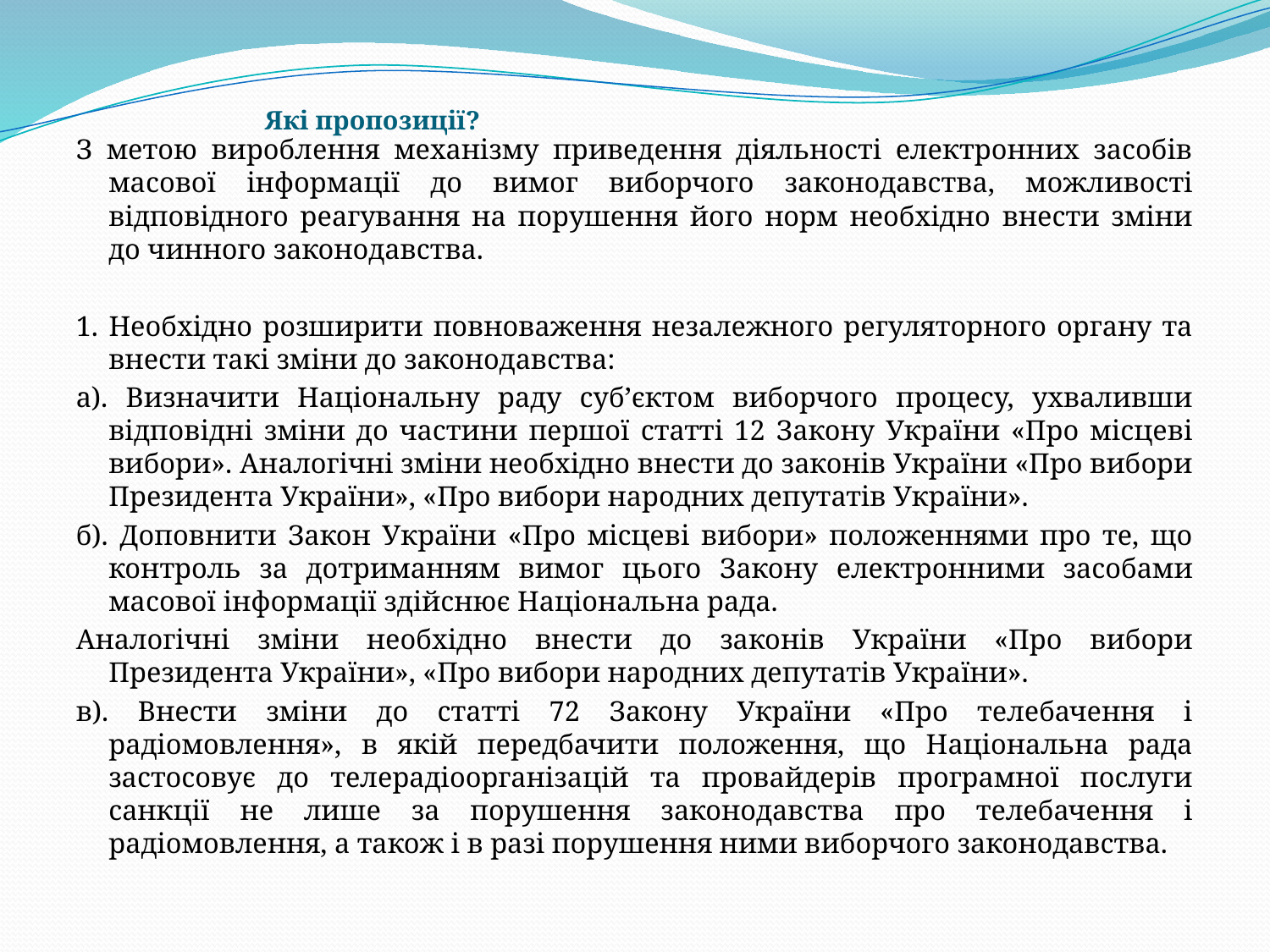

# Які пропозиції?
З метою вироблення механізму приведення діяльності електронних засобів масової інформації до вимог виборчого законодавства, можливості відповідного реагування на порушення його норм необхідно внести зміни до чинного законодавства.

1. Необхідно розширити повноваження незалежного регуляторного органу та внести такі зміни до законодавства:
а). Визначити Національну раду суб’єктом виборчого процесу, ухваливши відповідні зміни до частини першої статті 12 Закону України «Про місцеві вибори». Аналогічні зміни необхідно внести до законів України «Про вибори Президента України», «Про вибори народних депутатів України».
б). Доповнити Закон України «Про місцеві вибори» положеннями про те, що контроль за дотриманням вимог цього Закону електронними засобами масової інформації здійснює Національна рада.
Аналогічні зміни необхідно внести до законів України «Про вибори Президента України», «Про вибори народних депутатів України».
в). Внести зміни до статті 72 Закону України «Про телебачення і радіомовлення», в якій передбачити положення, що Національна рада застосовує до телерадіоорганізацій та провайдерів програмної послуги санкції не лише за порушення законодавства про телебачення і радіомовлення, а також і в разі порушення ними виборчого законодавства.